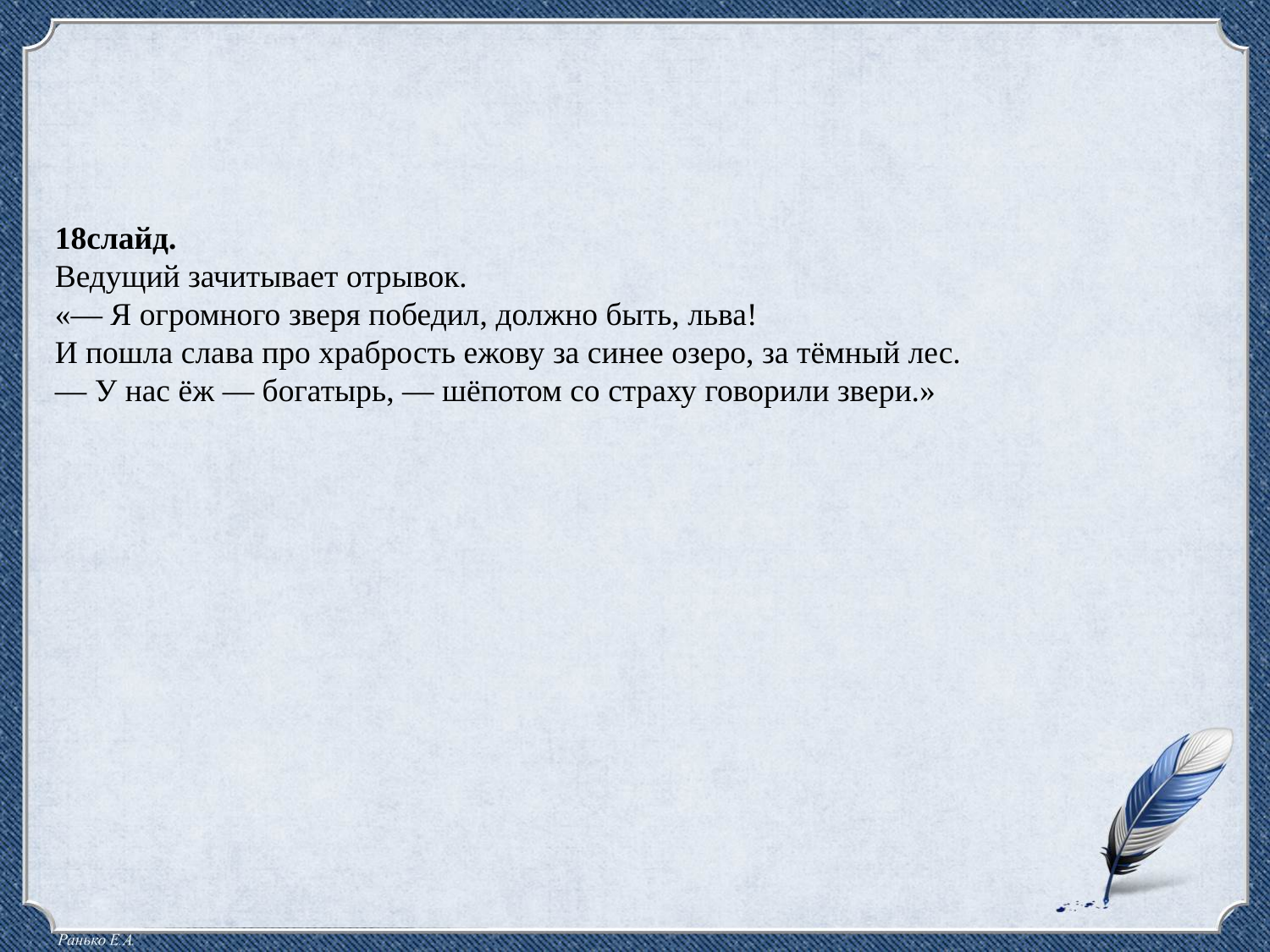

18слайд.
Ведущий зачитывает отрывок.
«— Я огромного зверя победил, должно быть, льва!
И пошла слава про храбрость ежову за синее озеро, за тёмный лес.
— У нас ёж — богатырь, — шёпотом со страху говорили звери.»